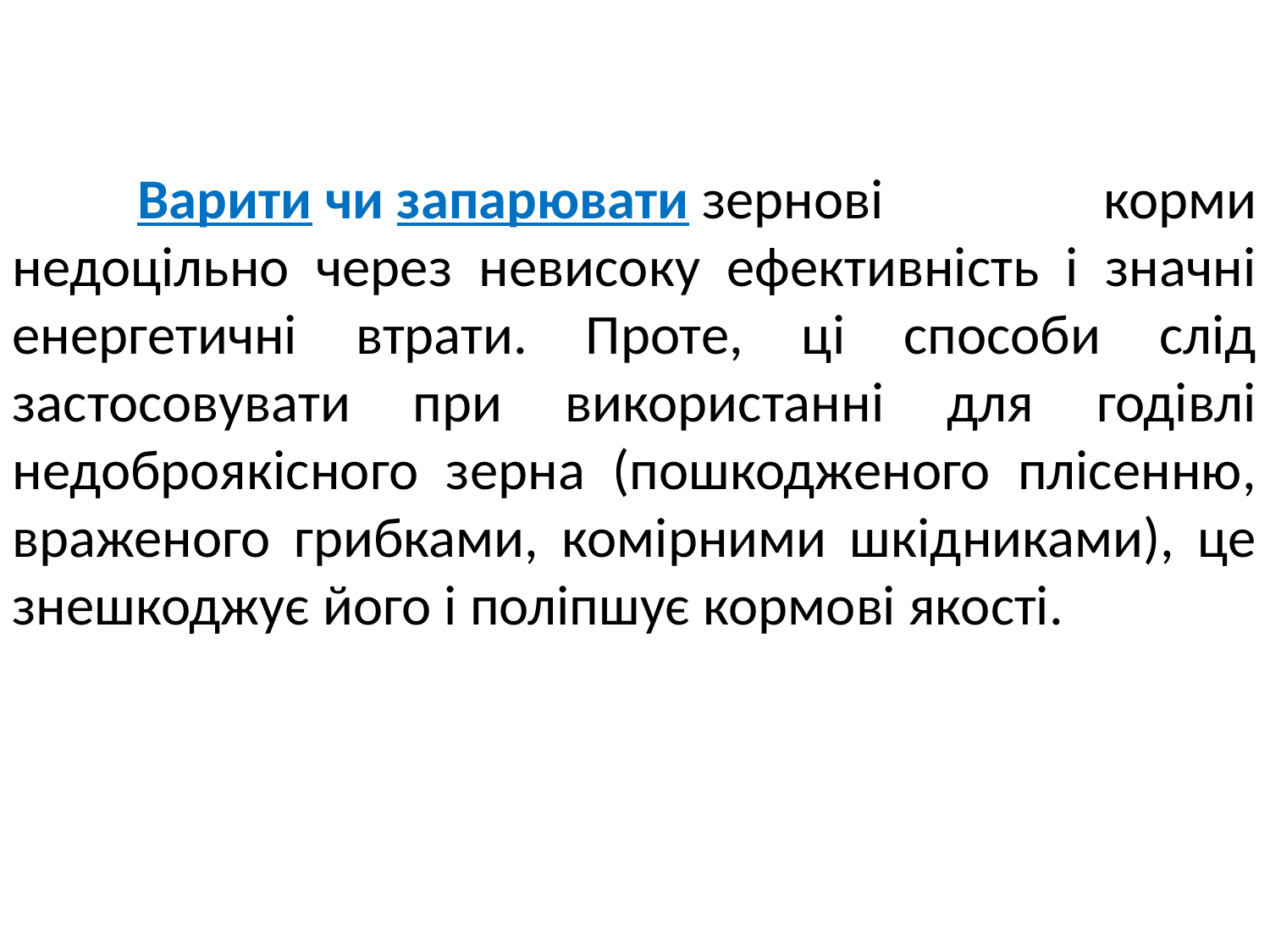

Варити чи запарювати зернові корми недоцільно через невисоку ефективність і значні енергетичні втрати. Проте, ці способи слід застосовувати при використанні для годівлі недоброякісного зерна (пошкодженого плісенню, враженого грибками, комірними шкідниками), це знешкоджує його і поліпшує кормові якості.